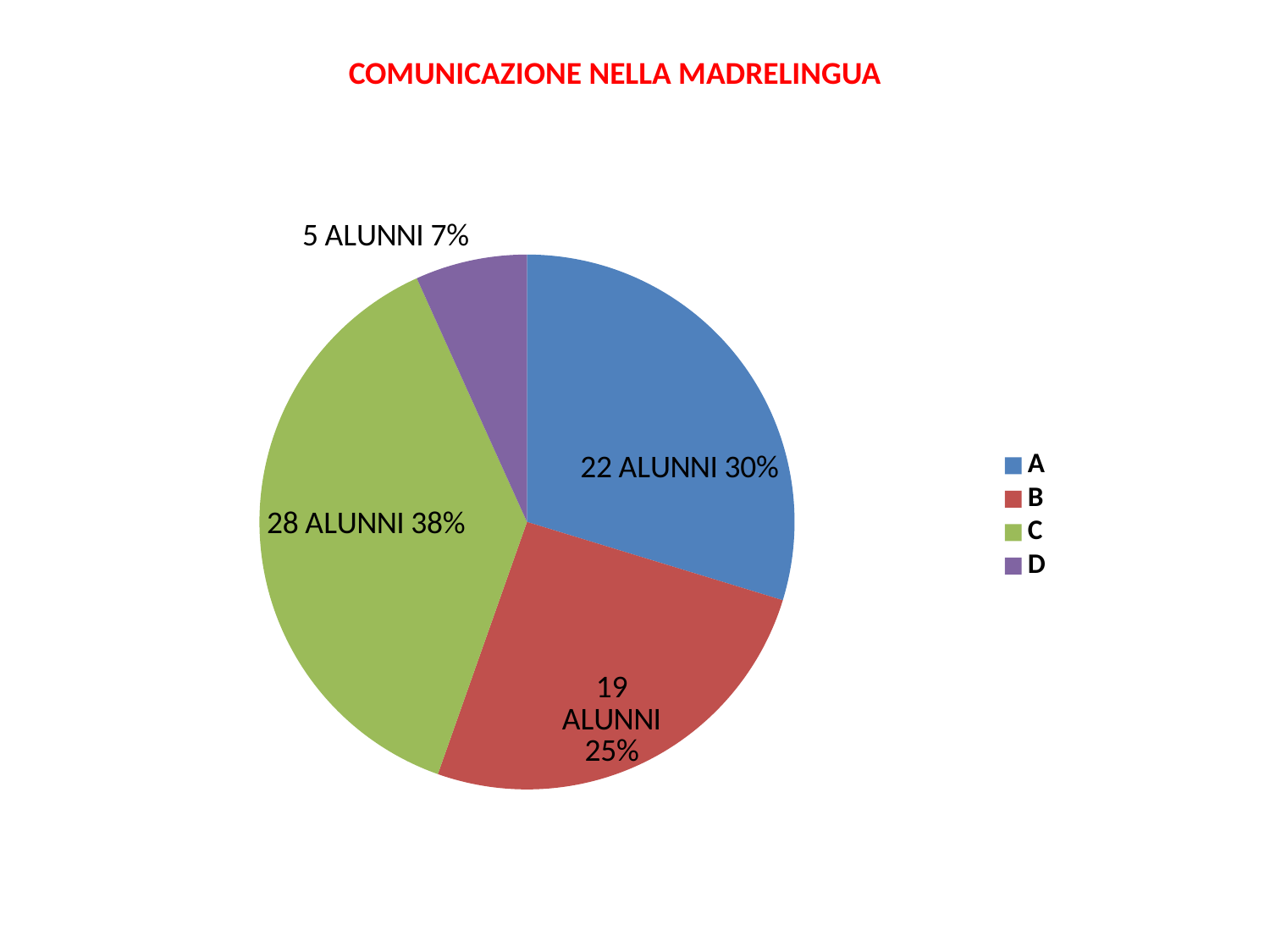

COMUNICAZIONE NELLA MADRELINGUA

### Chart

| Category |  |
|---|---|
| A | 22.0 |
| B | 19.0 |
| C | 28.0 |
| D | 5.0 |

### Chart

| Category |
|---|